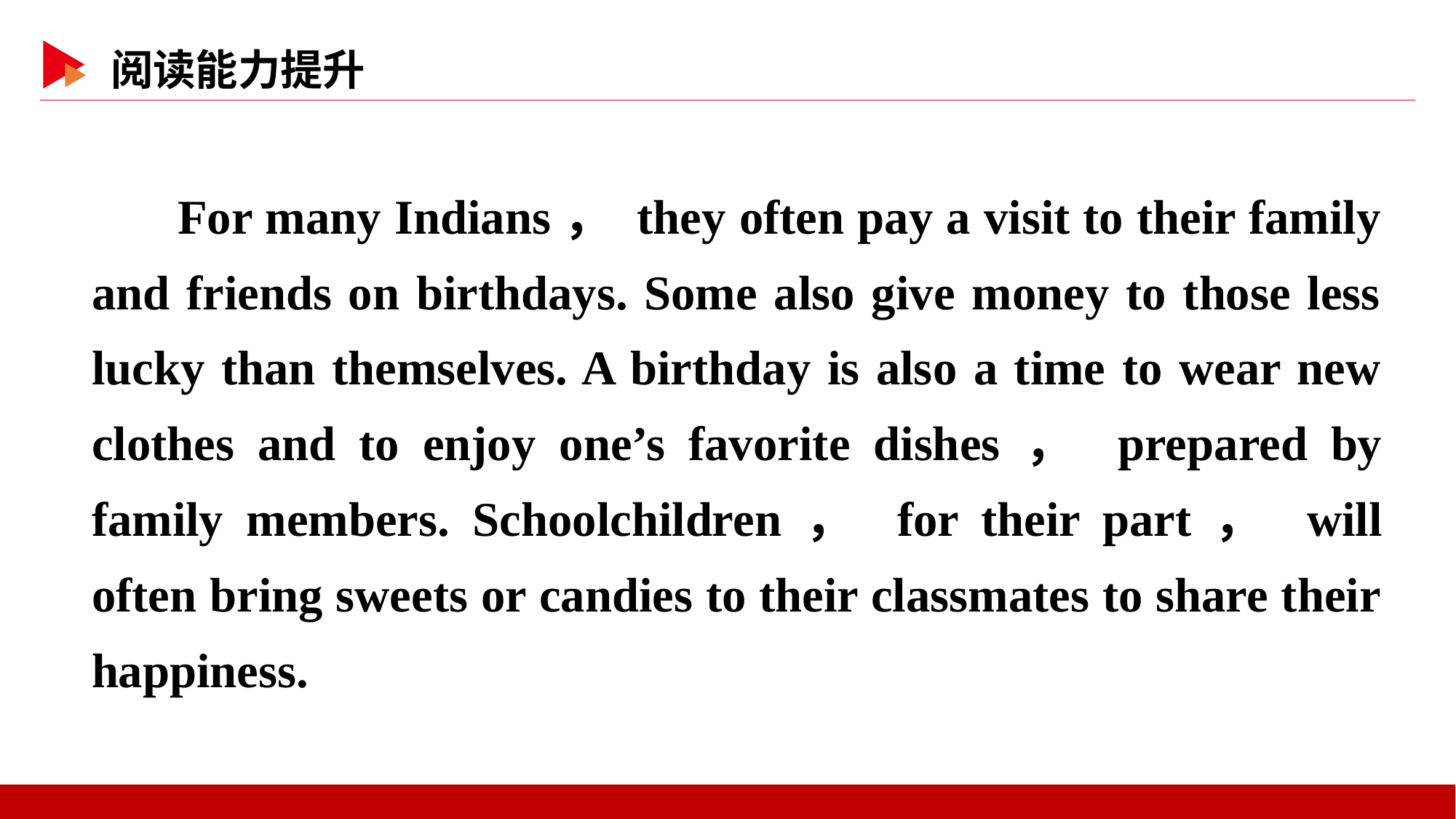

For many Indians， they often pay a visit to their family and friends on birthdays. Some also give money to those less lucky than themselves. A birthday is also a time to wear new clothes and to enjoy one’s favorite dishes， prepared by family members. Schoolchildren， for their part， will often bring sweets or candies to their classmates to share their happiness.